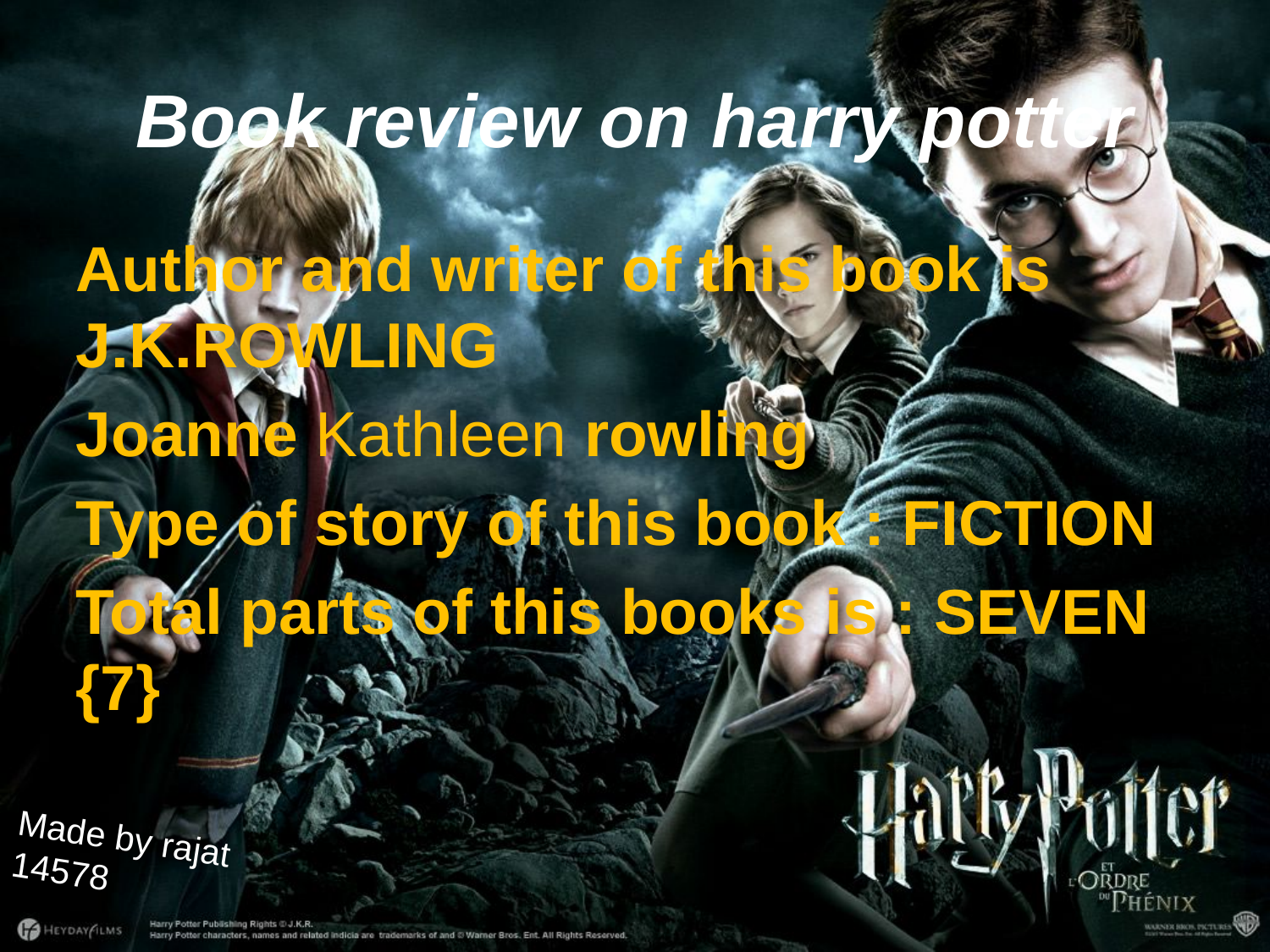

# Book review on harry potter
Author and writer of this book is J.K.ROWLING
Joanne Kathleen rowling
Type of story of this book : FICTION
Total parts of this books is : SEVEN {7}
Made by rajat
14578